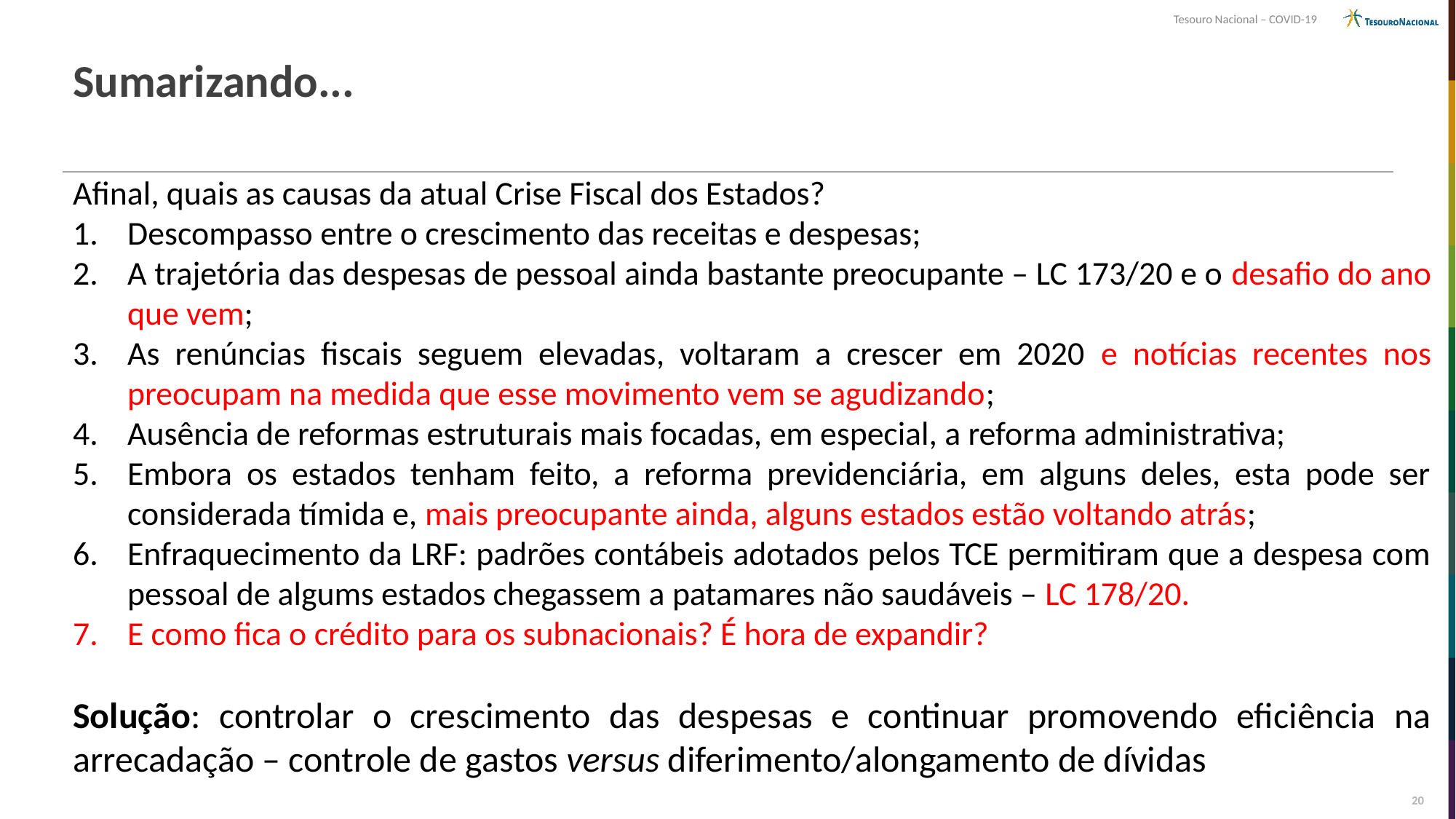

# Sumarizando...
Tesouro Nacional – COVID-19
Afinal, quais as causas da atual Crise Fiscal dos Estados?
Descompasso entre o crescimento das receitas e despesas;
A trajetória das despesas de pessoal ainda bastante preocupante – LC 173/20 e o desafio do ano que vem;
As renúncias fiscais seguem elevadas, voltaram a crescer em 2020 e notícias recentes nos preocupam na medida que esse movimento vem se agudizando;
Ausência de reformas estruturais mais focadas, em especial, a reforma administrativa;
Embora os estados tenham feito, a reforma previdenciária, em alguns deles, esta pode ser considerada tímida e, mais preocupante ainda, alguns estados estão voltando atrás;
Enfraquecimento da LRF: padrões contábeis adotados pelos TCE permitiram que a despesa com pessoal de algums estados chegassem a patamares não saudáveis – LC 178/20.
E como fica o crédito para os subnacionais? É hora de expandir?

Solução: controlar o crescimento das despesas e continuar promovendo eficiência na arrecadação – controle de gastos versus diferimento/alongamento de dívidas

20